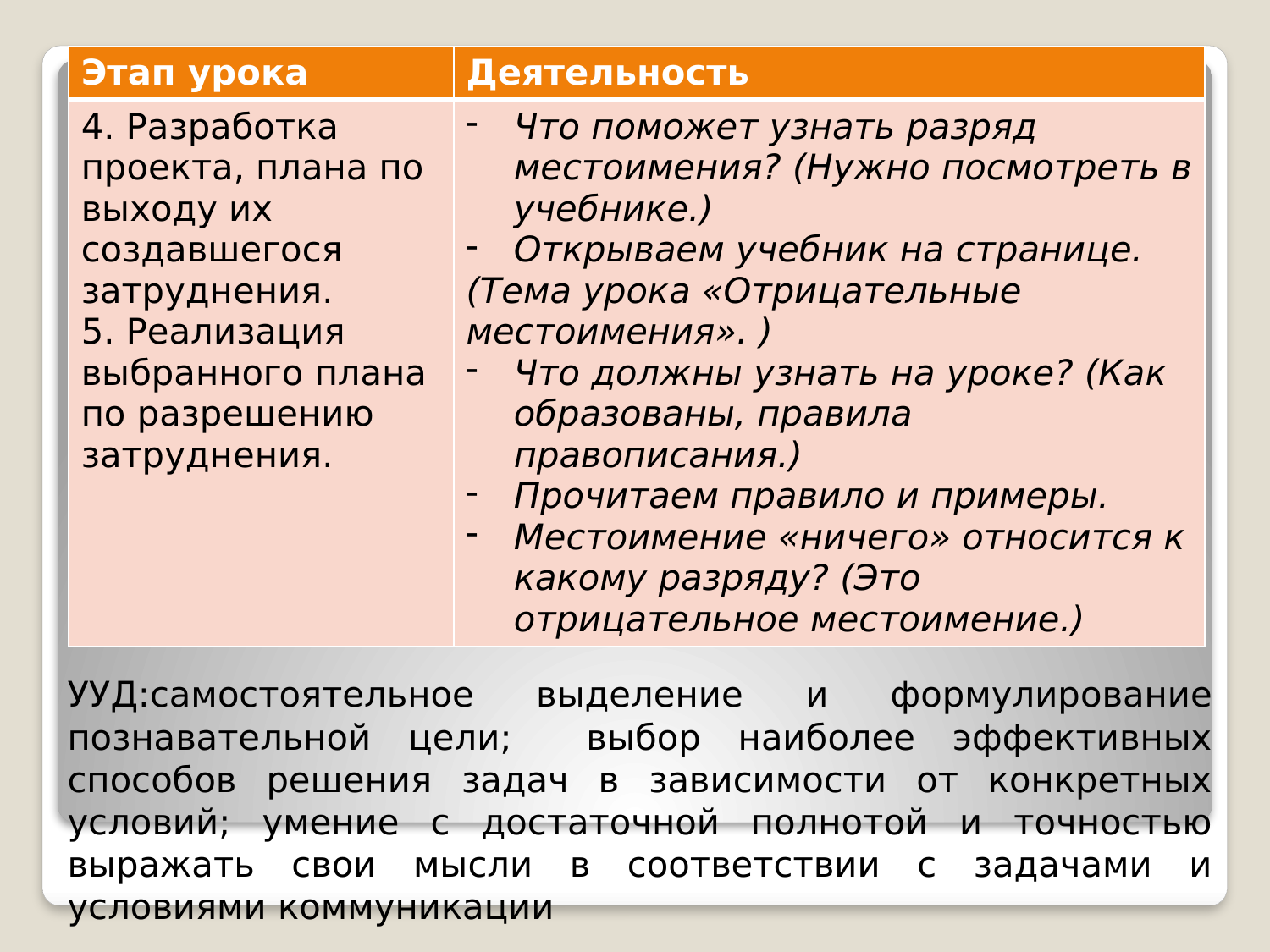

| Этап урока | Деятельность |
| --- | --- |
| 4. Разработка проекта, плана по выходу их создавшегося затруднения. 5. Реализация выбранного плана по разрешению затруднения. | Что поможет узнать разряд местоимения? (Нужно посмотреть в учебнике.) Открываем учебник на странице. (Тема урока «Отрицательные местоимения». ) Что должны узнать на уроке? (Как образованы, правила правописания.) Прочитаем правило и примеры. Местоимение «ничего» относится к какому разряду? (Это отрицательное местоимение.) |
УУД:самостоятельное выделение и формулирование познавательной цели;  выбор наиболее эффективных способов решения задач в зависимости от конкретных условий; умение с достаточной полнотой и точностью выражать свои мысли в соответствии с задачами и условиями коммуникации